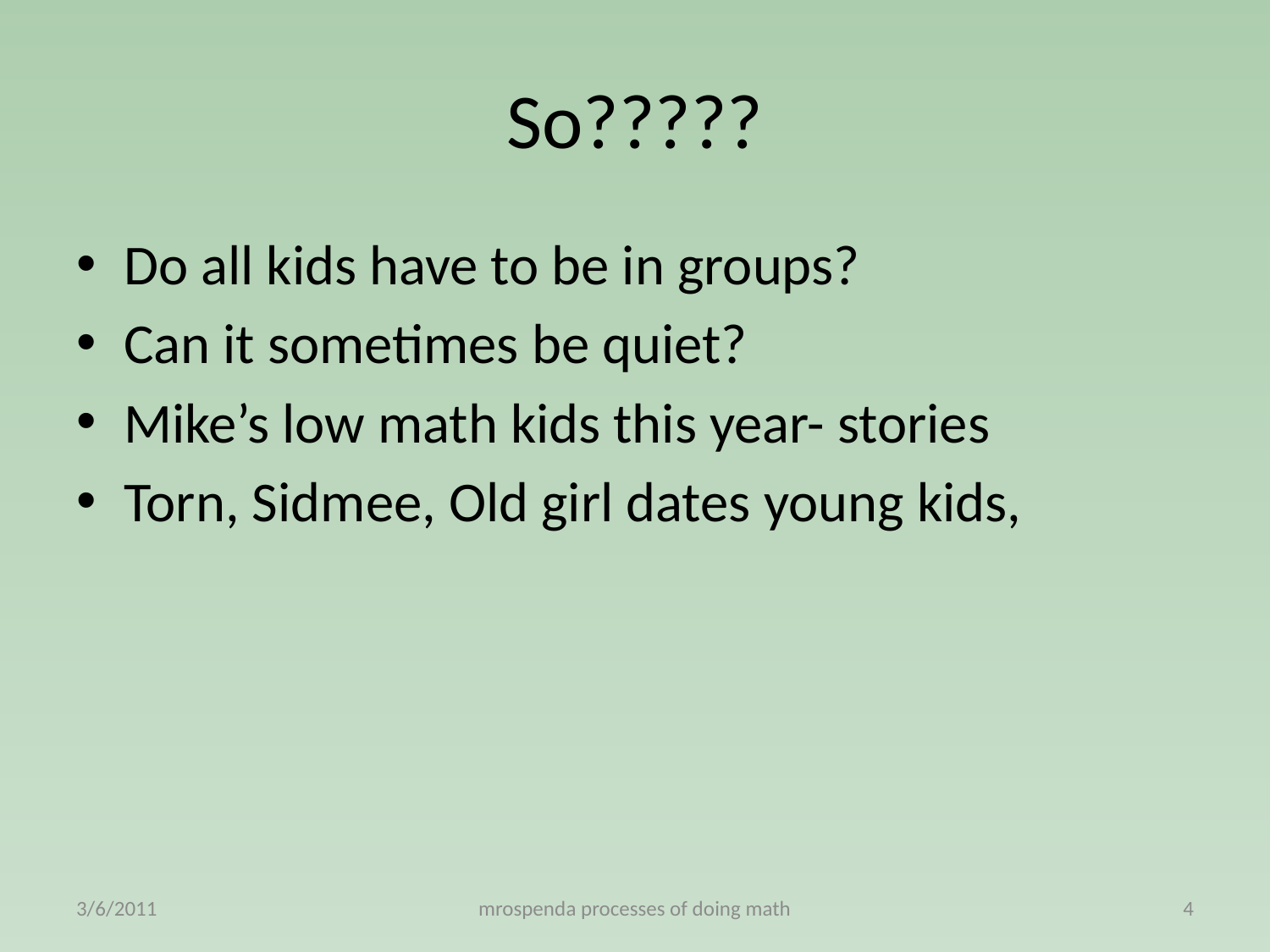

# So?????
Do all kids have to be in groups?
Can it sometimes be quiet?
Mike’s low math kids this year- stories
Torn, Sidmee, Old girl dates young kids,
3/6/2011
mrospenda processes of doing math
4